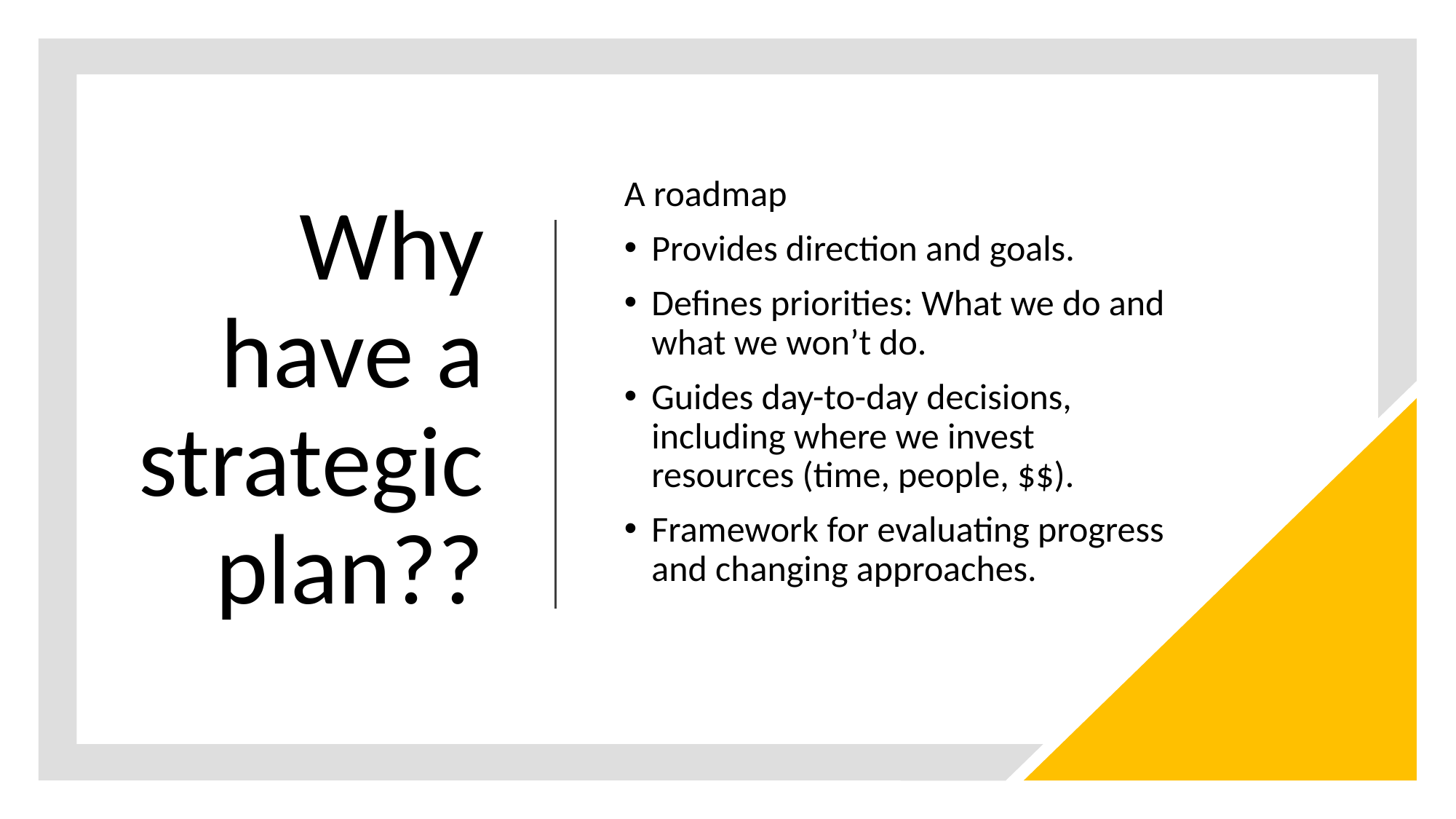

# Why have a strategic plan??
A roadmap
Provides direction and goals.
Defines priorities: What we do and what we won’t do.
Guides day-to-day decisions, including where we invest resources (time, people, $$).
Framework for evaluating progress and changing approaches.